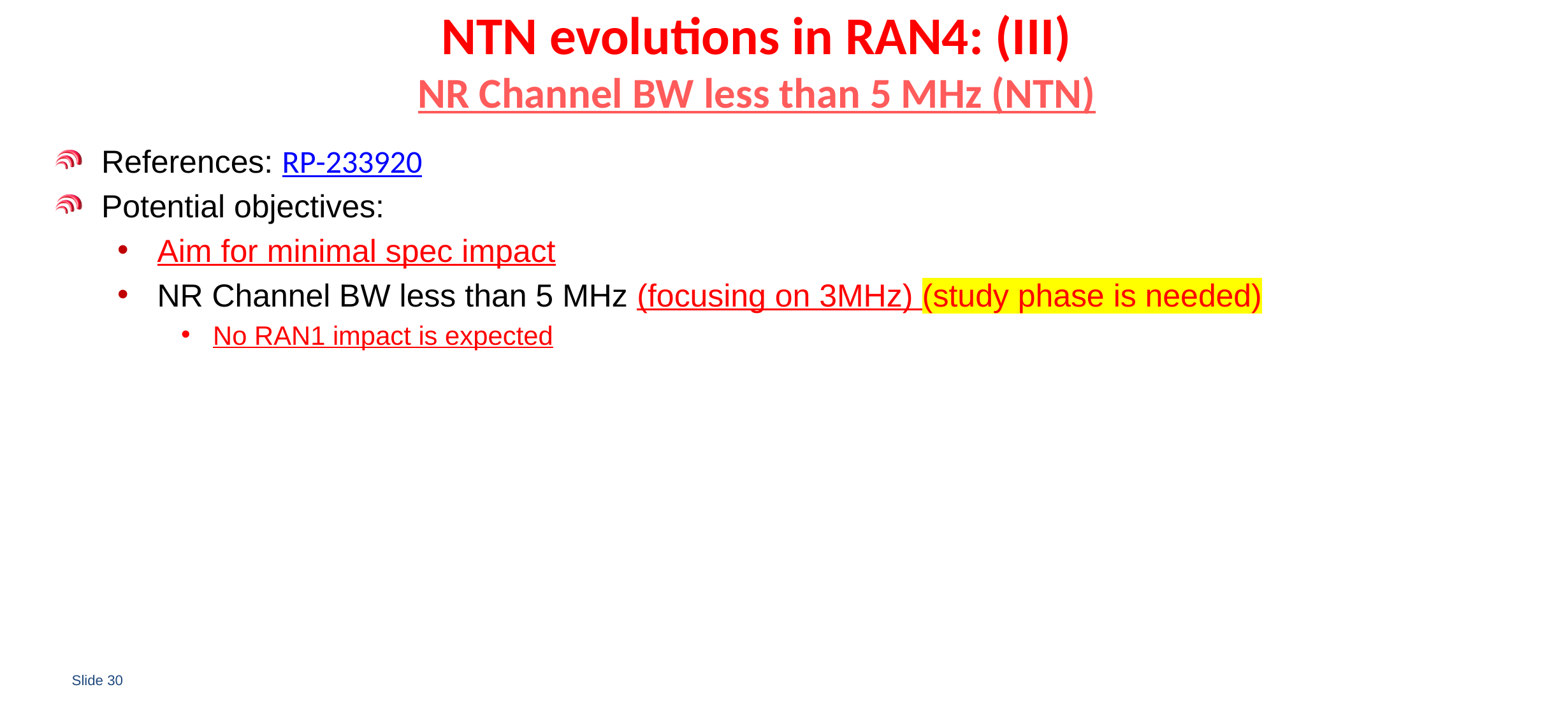

# NTN evolutions in RAN4: (III) NR Channel BW less than 5 MHz (NTN)
References: RP-233920
Potential objectives:
Aim for minimal spec impact
NR Channel BW less than 5 MHz (focusing on 3MHz) (study phase is needed)
No RAN1 impact is expected